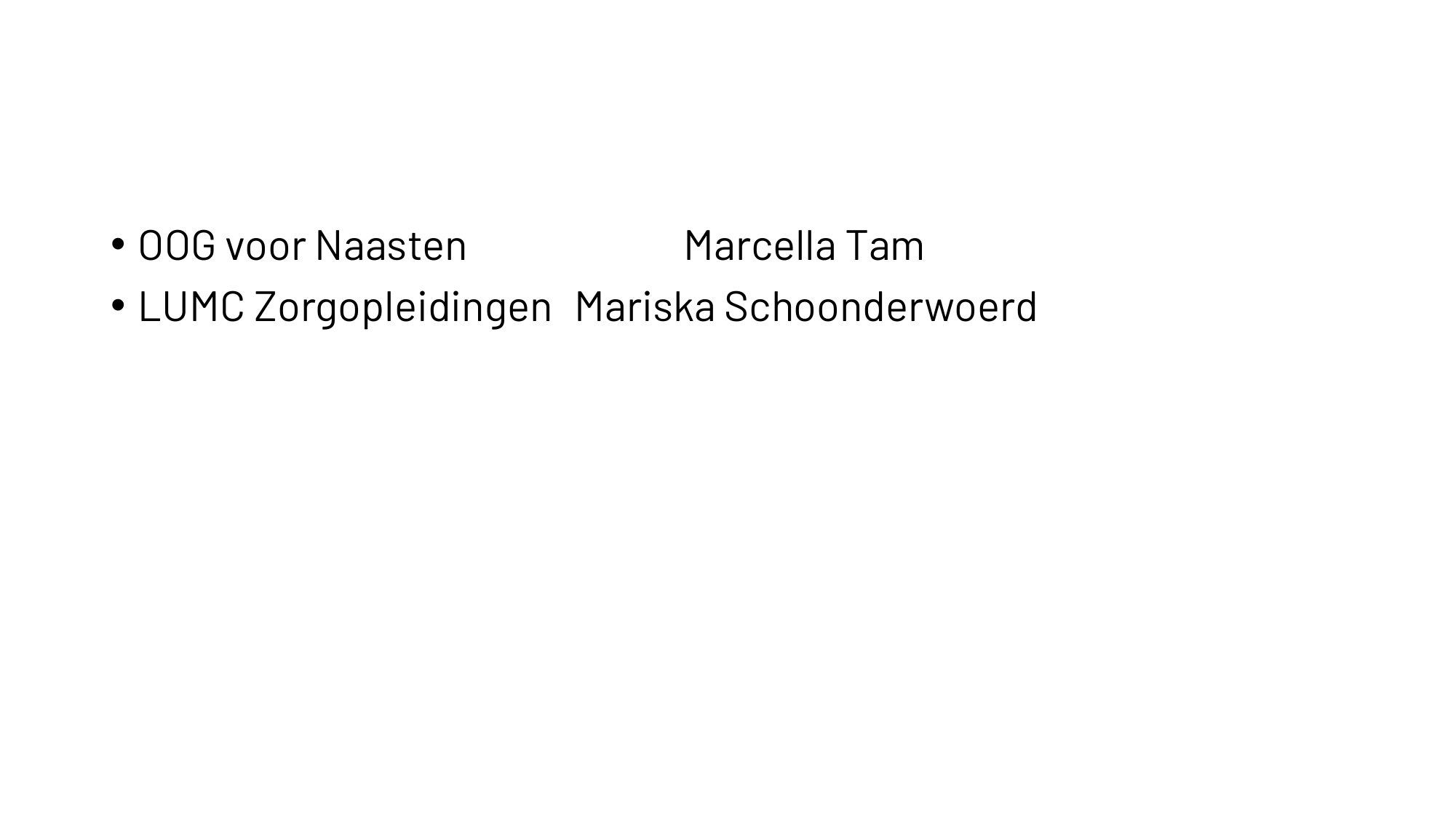

#
OOG voor Naasten 		Marcella Tam
LUMC Zorgopleidingen 	Mariska Schoonderwoerd